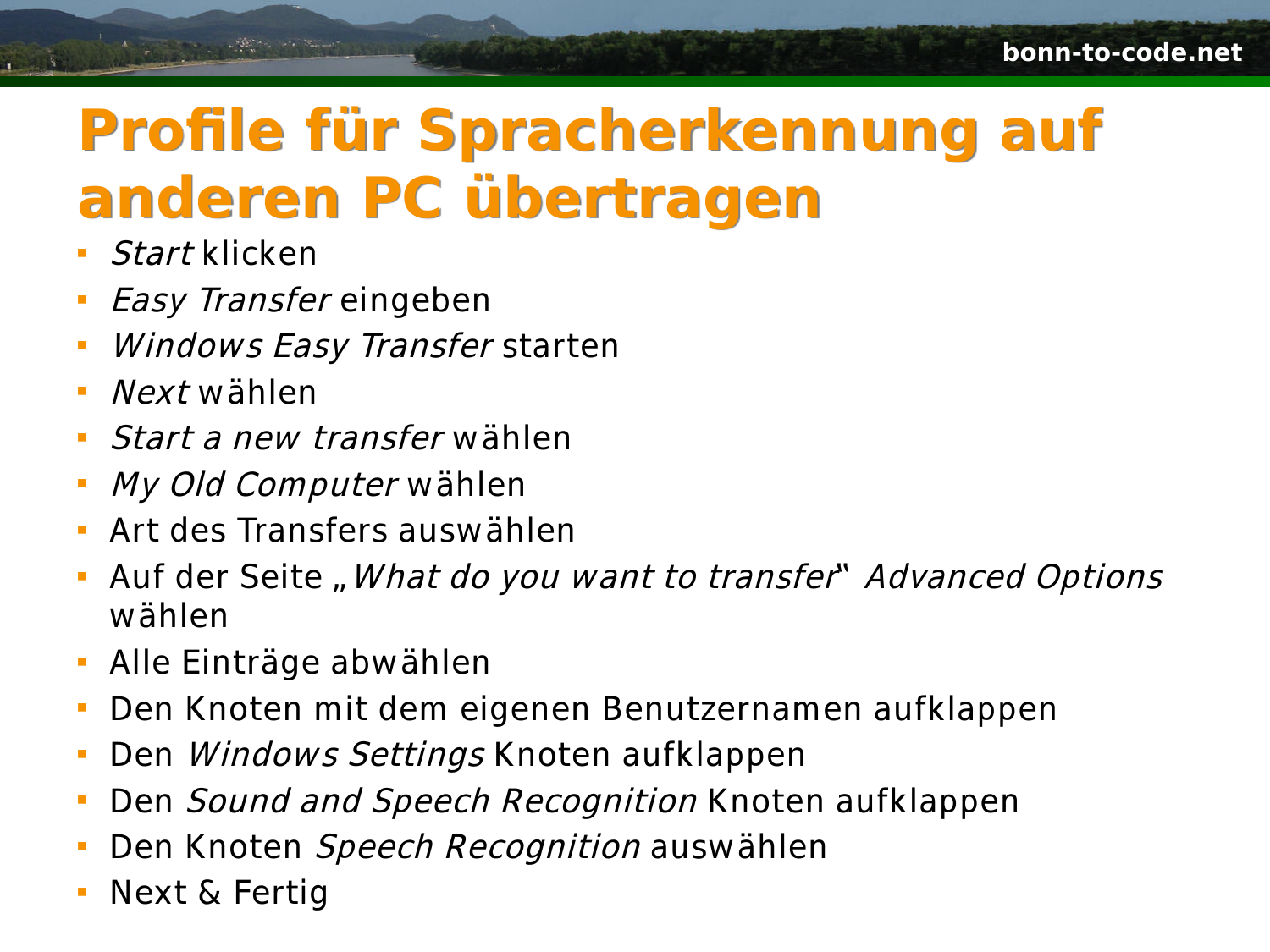

# Profile für Spracherkennung auf anderen PC übertragen
Start klicken
Easy Transfer eingeben
Windows Easy Transfer starten
Next wählen
Start a new transfer wählen
My Old Computer wählen
Art des Transfers auswählen
Auf der Seite „What do you want to transfer“ Advanced Options wählen
Alle Einträge abwählen
Den Knoten mit dem eigenen Benutzernamen aufklappen
Den Windows Settings Knoten aufklappen
Den Sound and Speech Recognition Knoten aufklappen
Den Knoten Speech Recognition auswählen
Next & Fertig